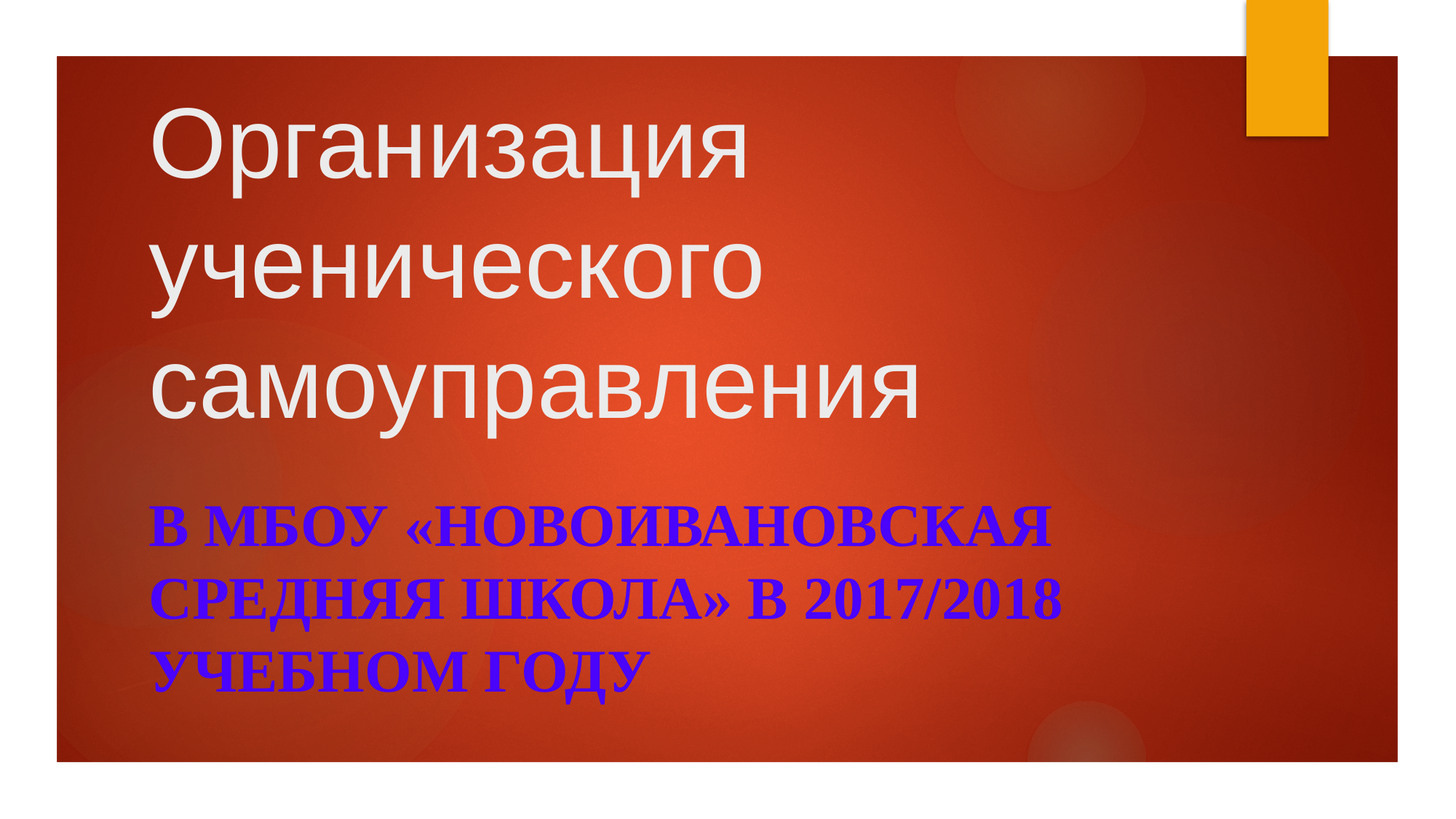

# Организация ученического самоуправления
В МБОУ «НОВОИВАНОВСКАЯ СРЕДНЯЯ ШКОЛА» в 2017/2018 учебном году